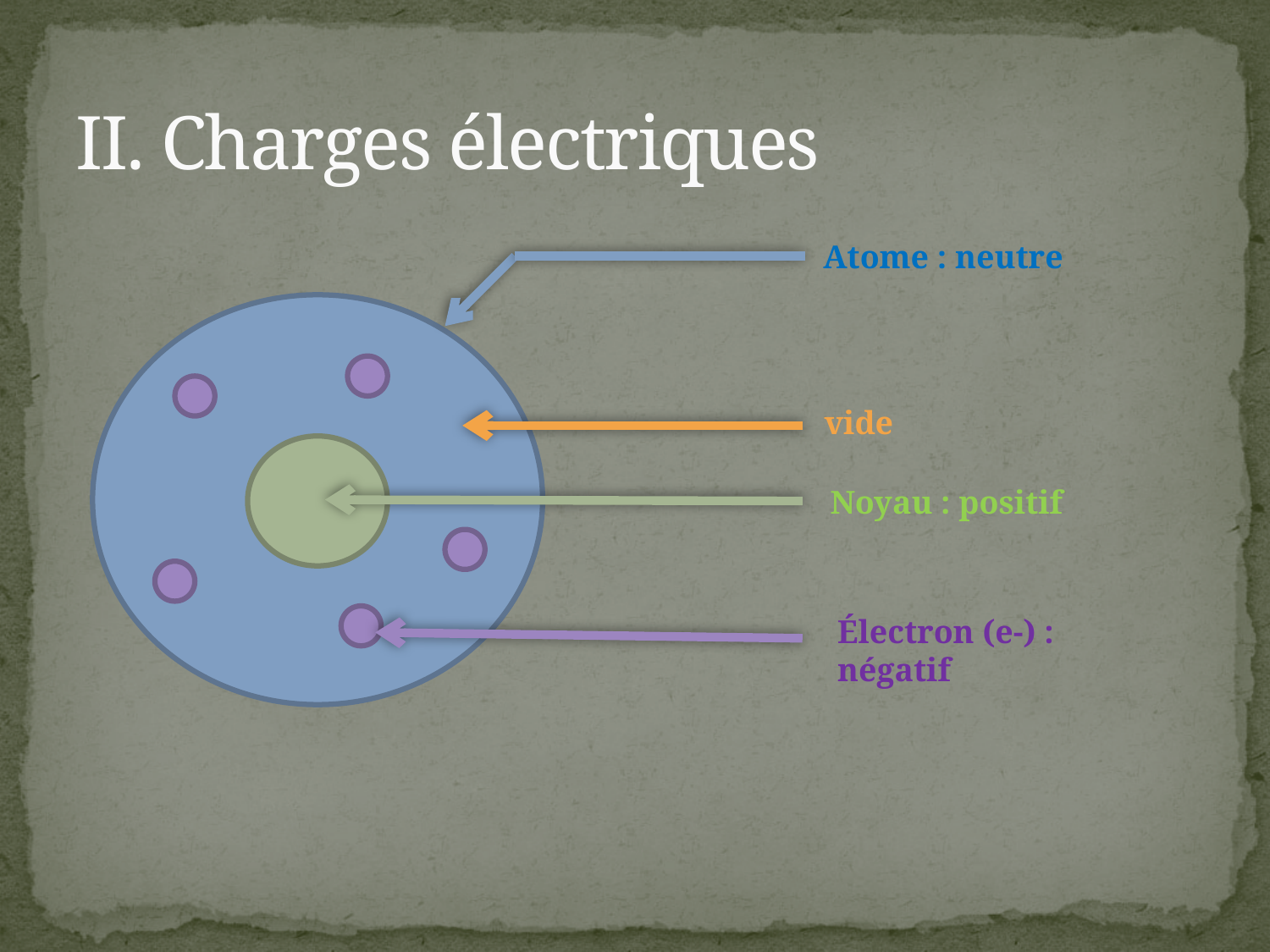

# II. Charges électriques
Atome : neutre

vide

Noyau : positif

Électron (e-) : négatif